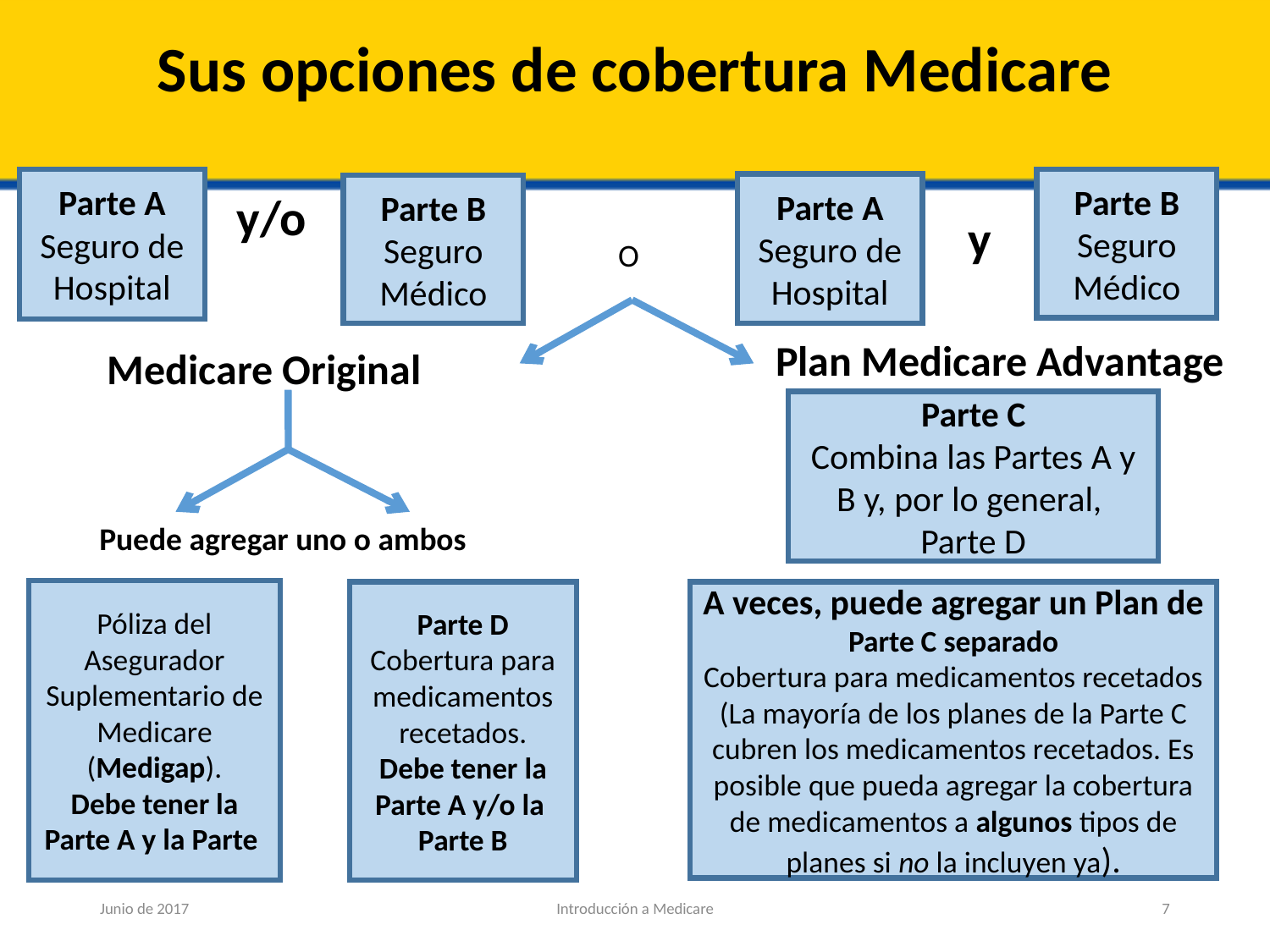

# Sus opciones de cobertura Medicare
Parte A
Seguro de Hospital
Parte B
Seguro Médico
y/o
Medicare Original
Puede agregar uno o ambos
Póliza del Asegurador Suplementario de Medicare (Medigap).
Debe tener la Parte A y la Parte
Parte D
Cobertura para medicamentos recetados.
Debe tener la Parte A y/o la
Parte B
Parte B
Seguro Médico
Parte A
Seguro de Hospital
y
 Plan Medicare Advantage
Parte C
Combina las Partes A y B y, por lo general,
Parte D
A veces, puede agregar un Plan de Parte C separado
Cobertura para medicamentos recetados
(La mayoría de los planes de la Parte C cubren los medicamentos recetados. Es posible que pueda agregar la cobertura de medicamentos a algunos tipos de planes si no la incluyen ya).
O
Junio de 2017
Introducción a Medicare
7